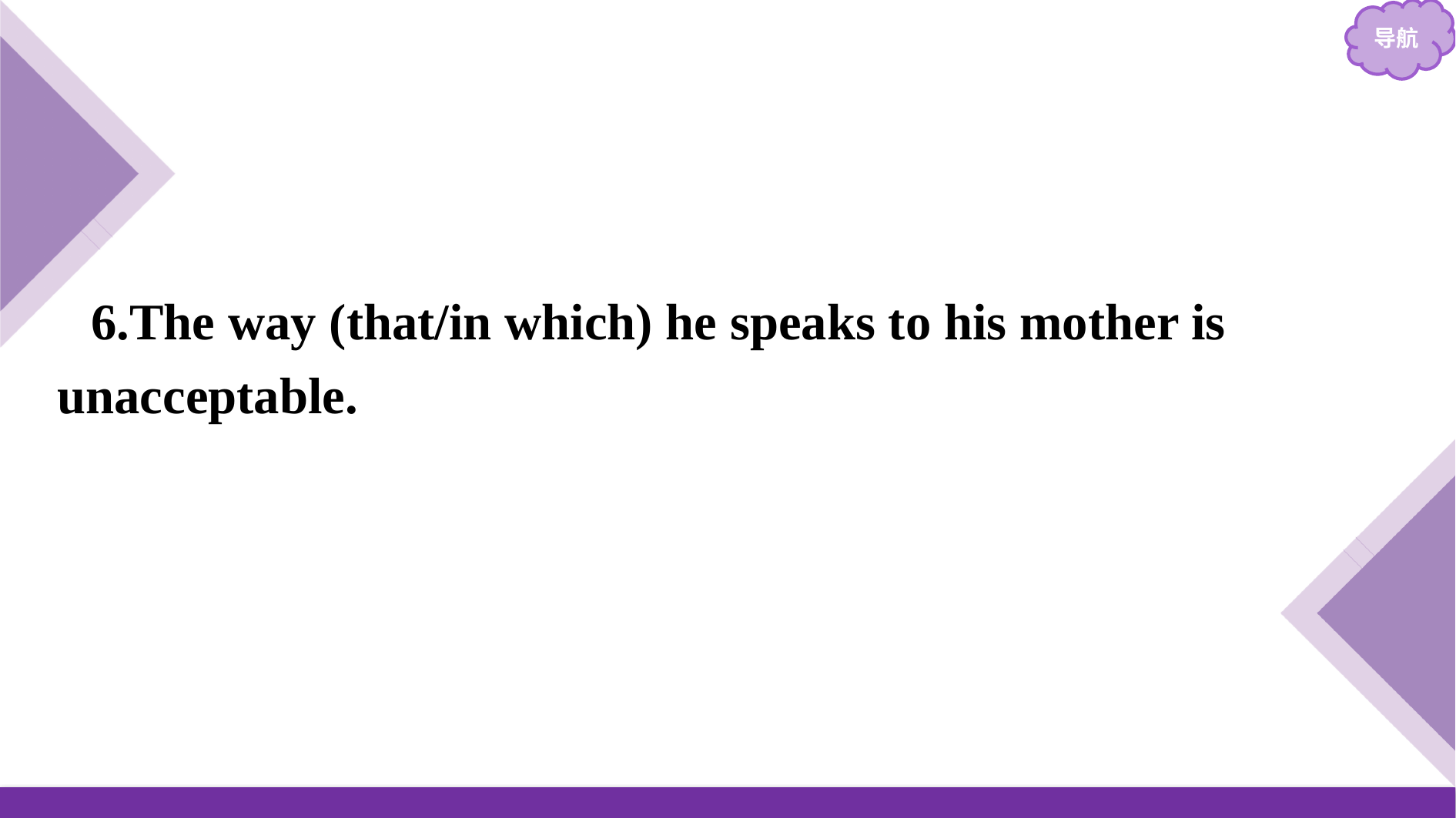

6.The way (that/in which) he speaks to his mother is unacceptable.